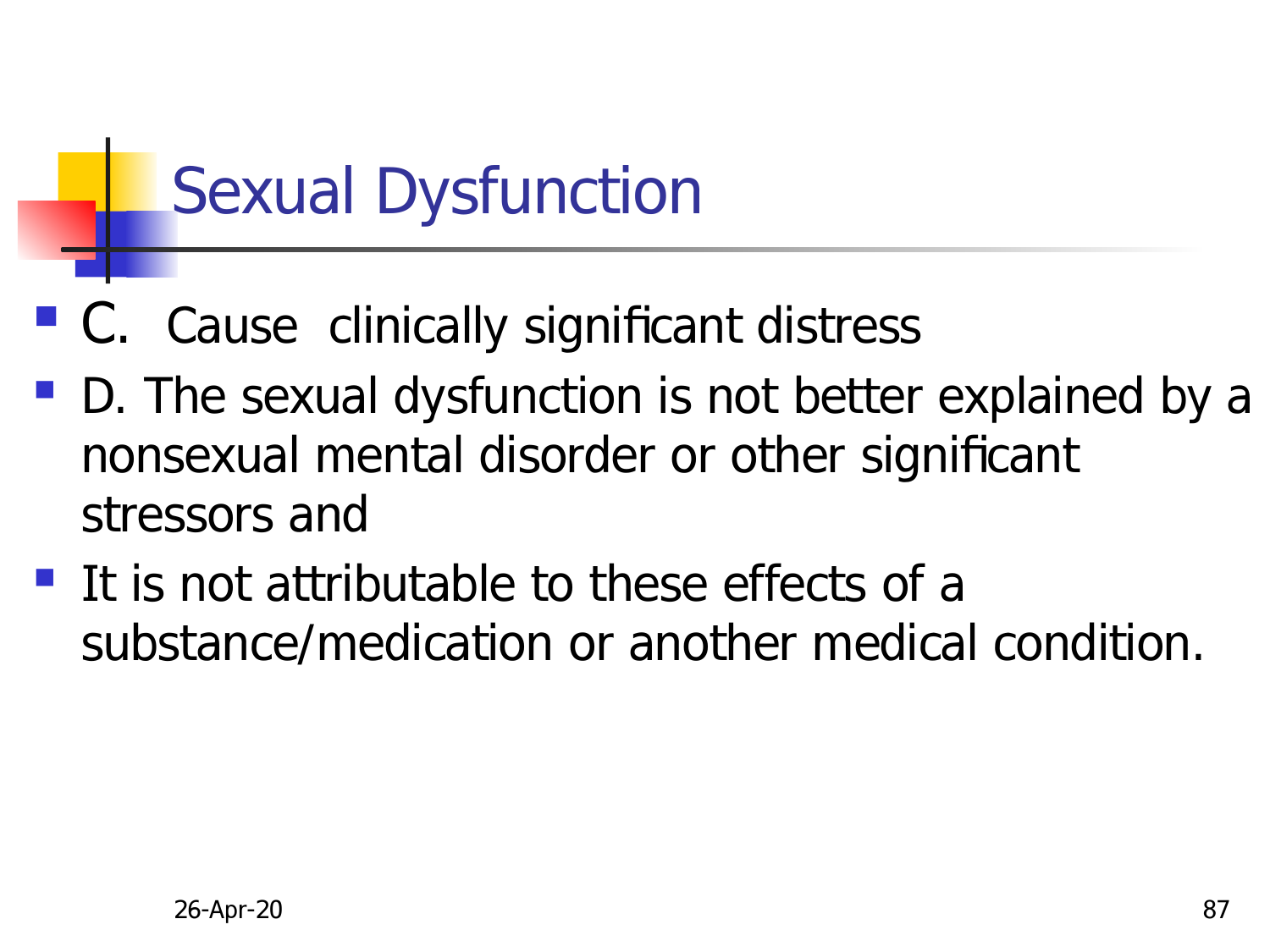

# Sexual Dysfunction
C.  Cause  clinically significant distress
D. The sexual dysfunction is not better explained by a nonsexual mental disorder or other significant stressors and
It is not attributable to these effects of a substance/medication or another medical condition.

26-Apr-20
87